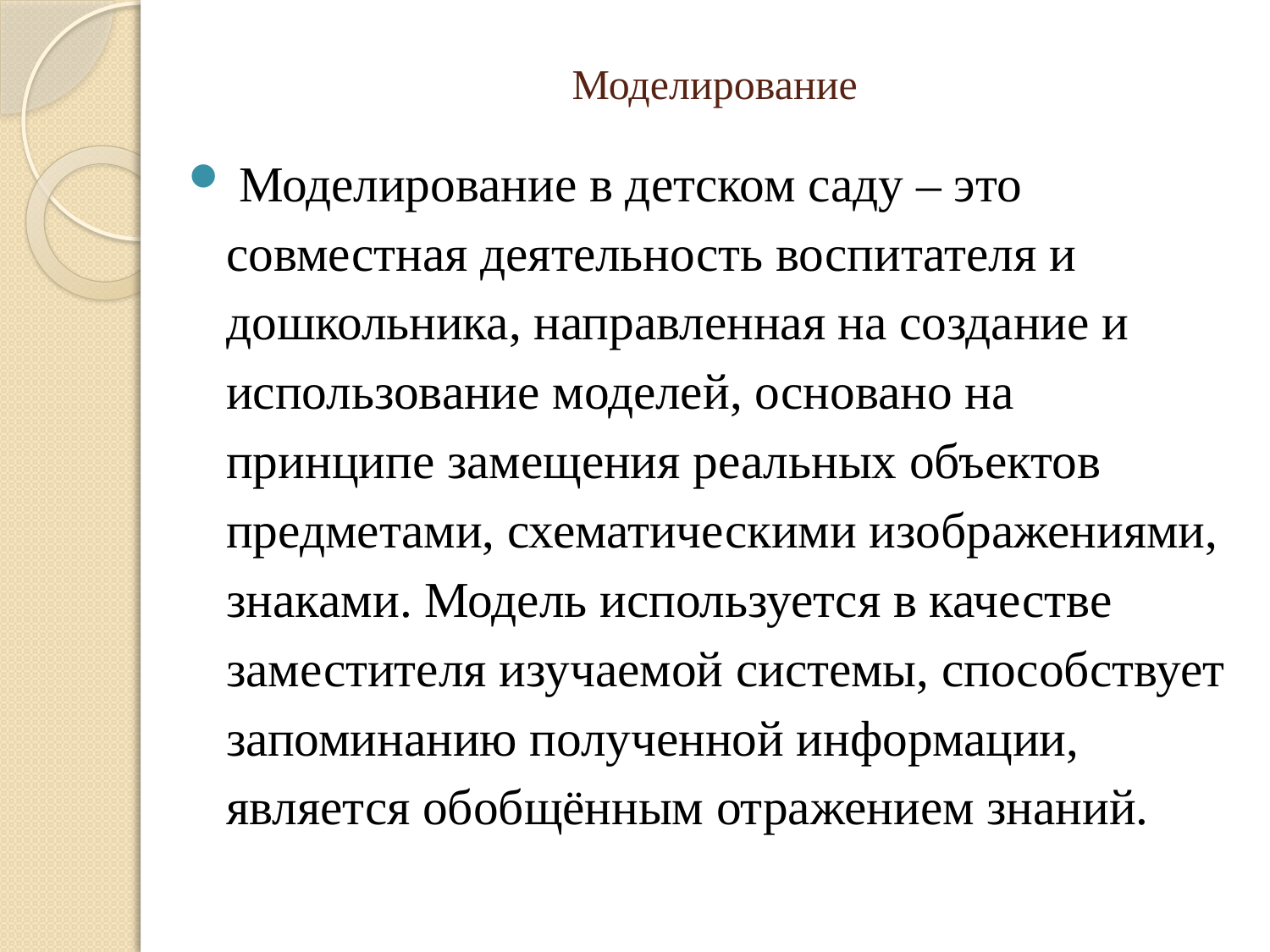

# Моделирование
 Моделирование в детском саду – это совместная деятельность воспитателя и дошкольника, направленная на создание и использование моделей, основано на принципе замещения реальных объектов предметами, схематическими изображениями, знаками. Модель используется в качестве заместителя изучаемой системы, способствует запоминанию полученной информации, является обобщённым отражением знаний.